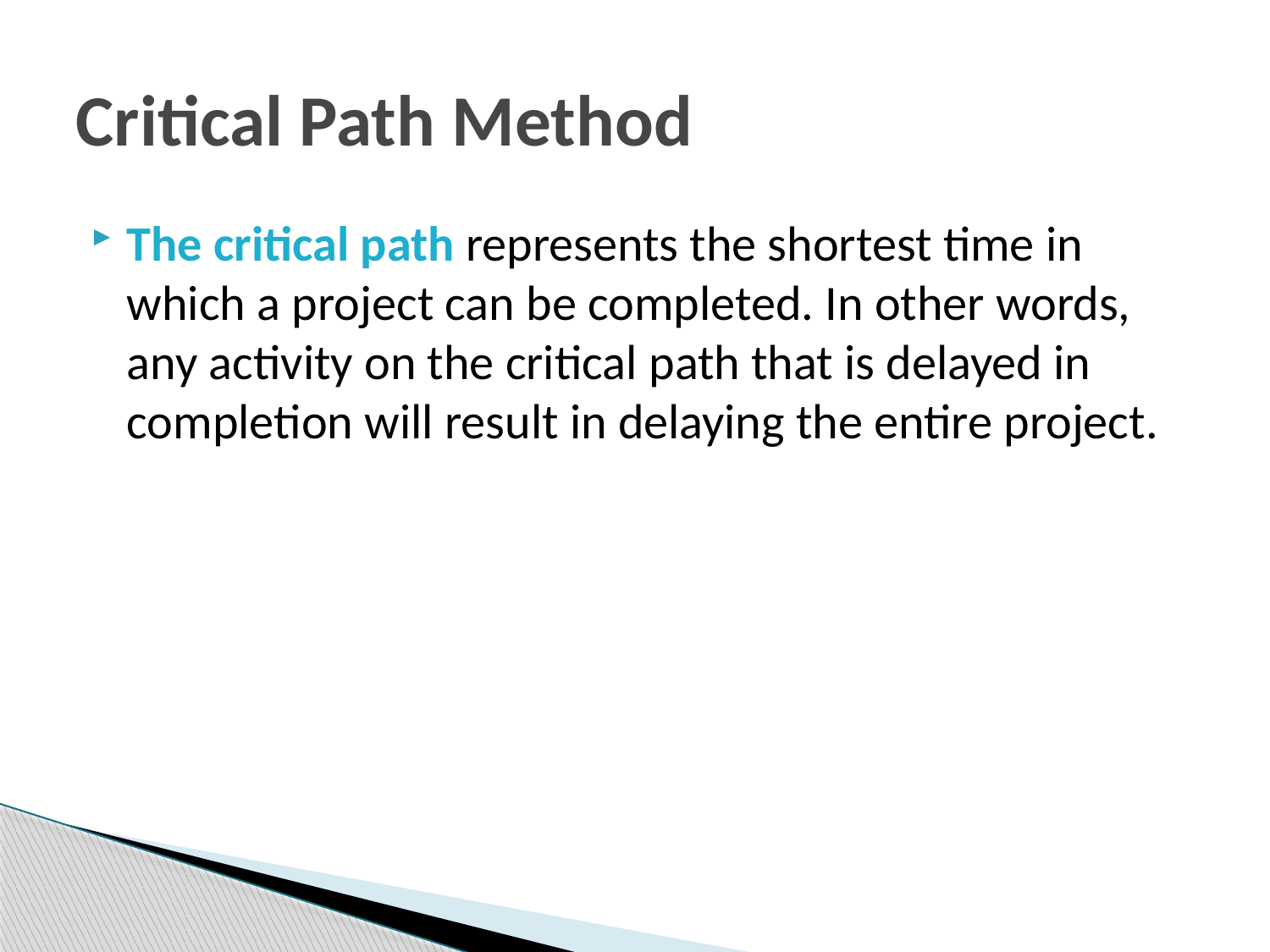

# Critical Path Method
The critical path represents the shortest time in which a project can be completed. In other words, any activity on the critical path that is delayed in completion will result in delaying the entire project.